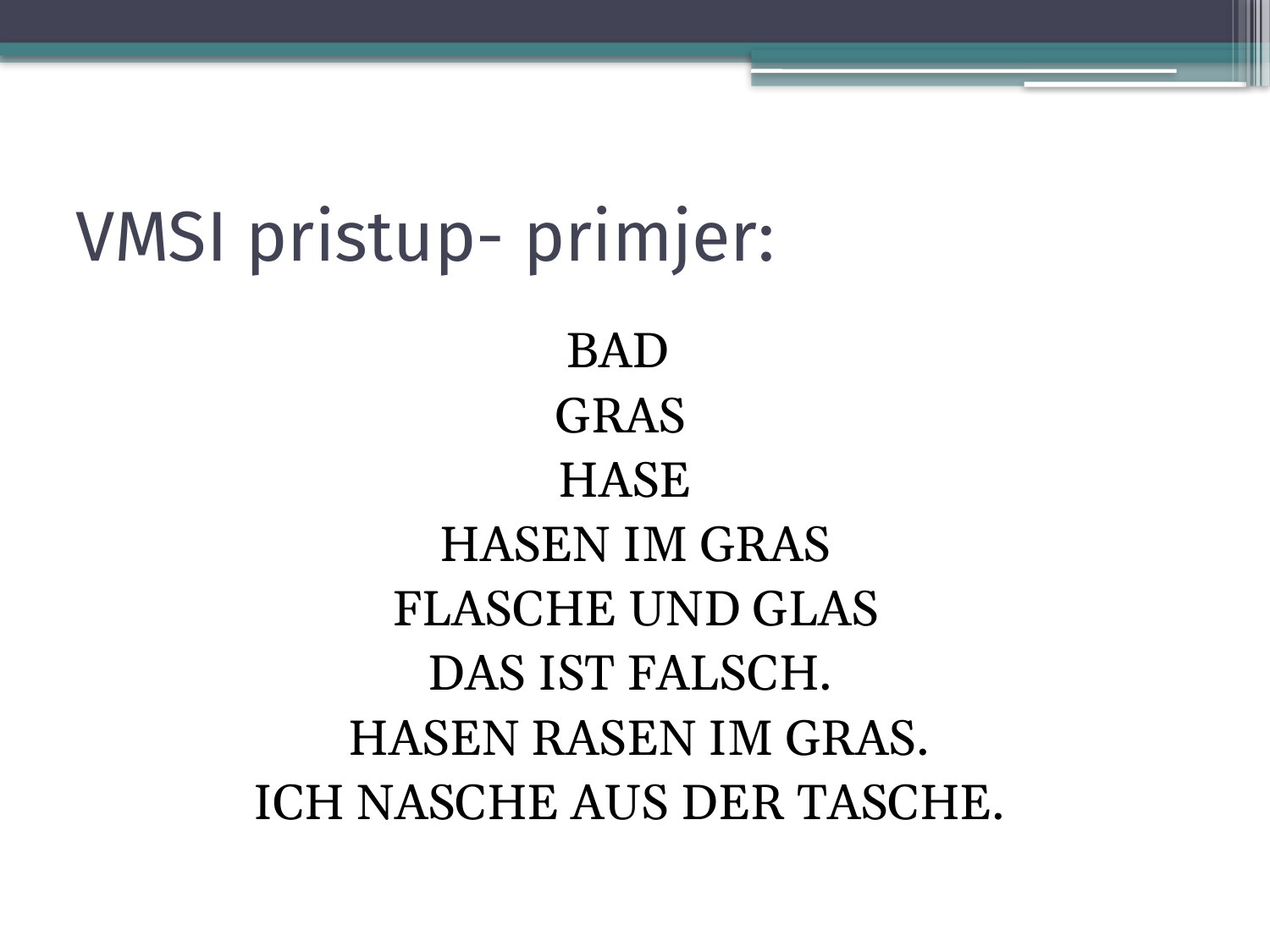

# VMSI pristup- primjer:
				     BAD
				    GRAS
			               HASE
			     HASEN IM GRAS
			 FLASCHE UND GLAS
			    DAS IST FALSCH.
		        HASEN RASEN IM GRAS.
		ICH NASCHE AUS DER TASCHE.